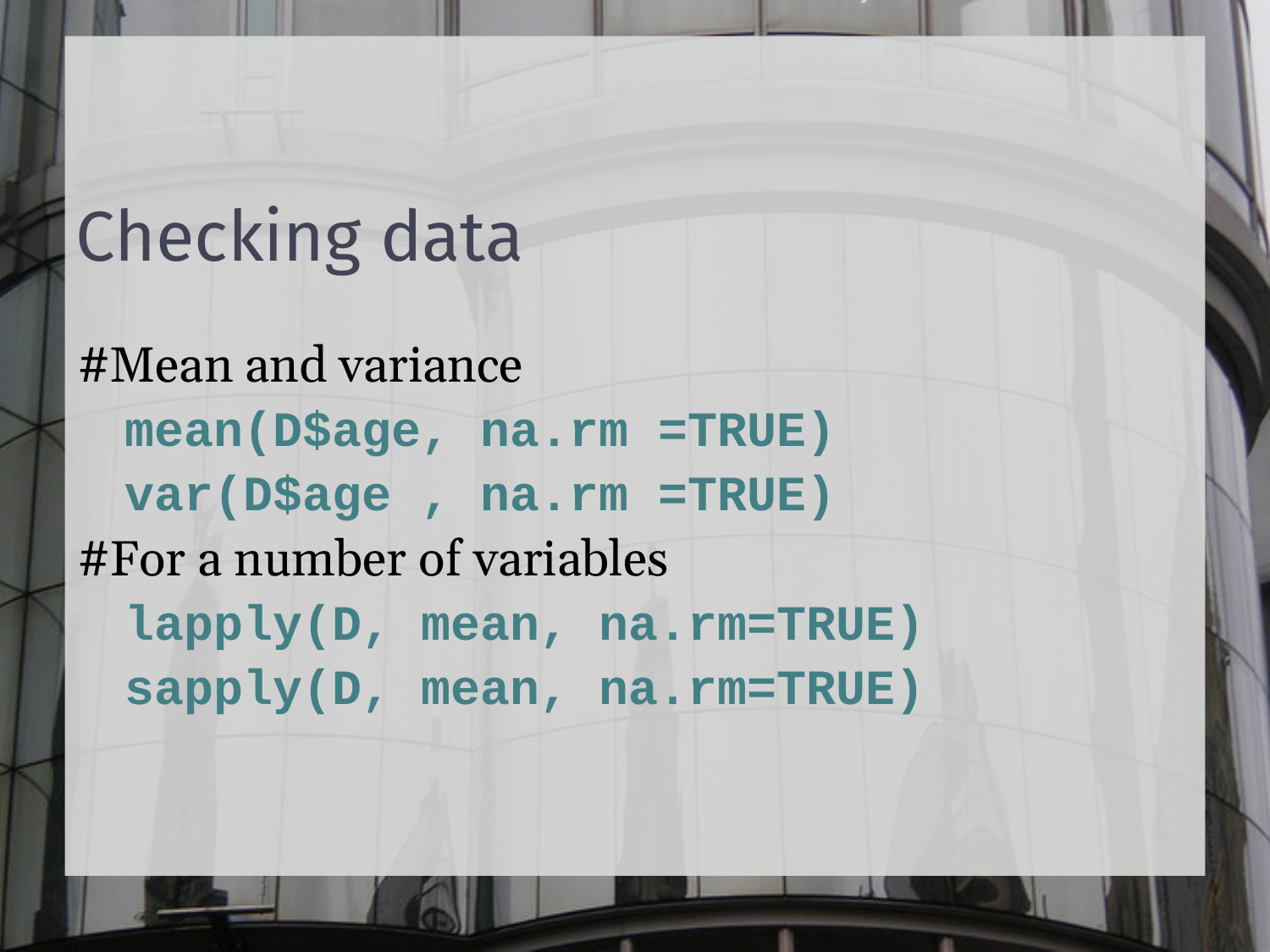

Checking data
#Mean and variance
	mean(D$age, na.rm =TRUE)
	var(D$age , na.rm =TRUE)
#For a number of variables
	lapply(D, mean, na.rm=TRUE)
	sapply(D, mean, na.rm=TRUE)